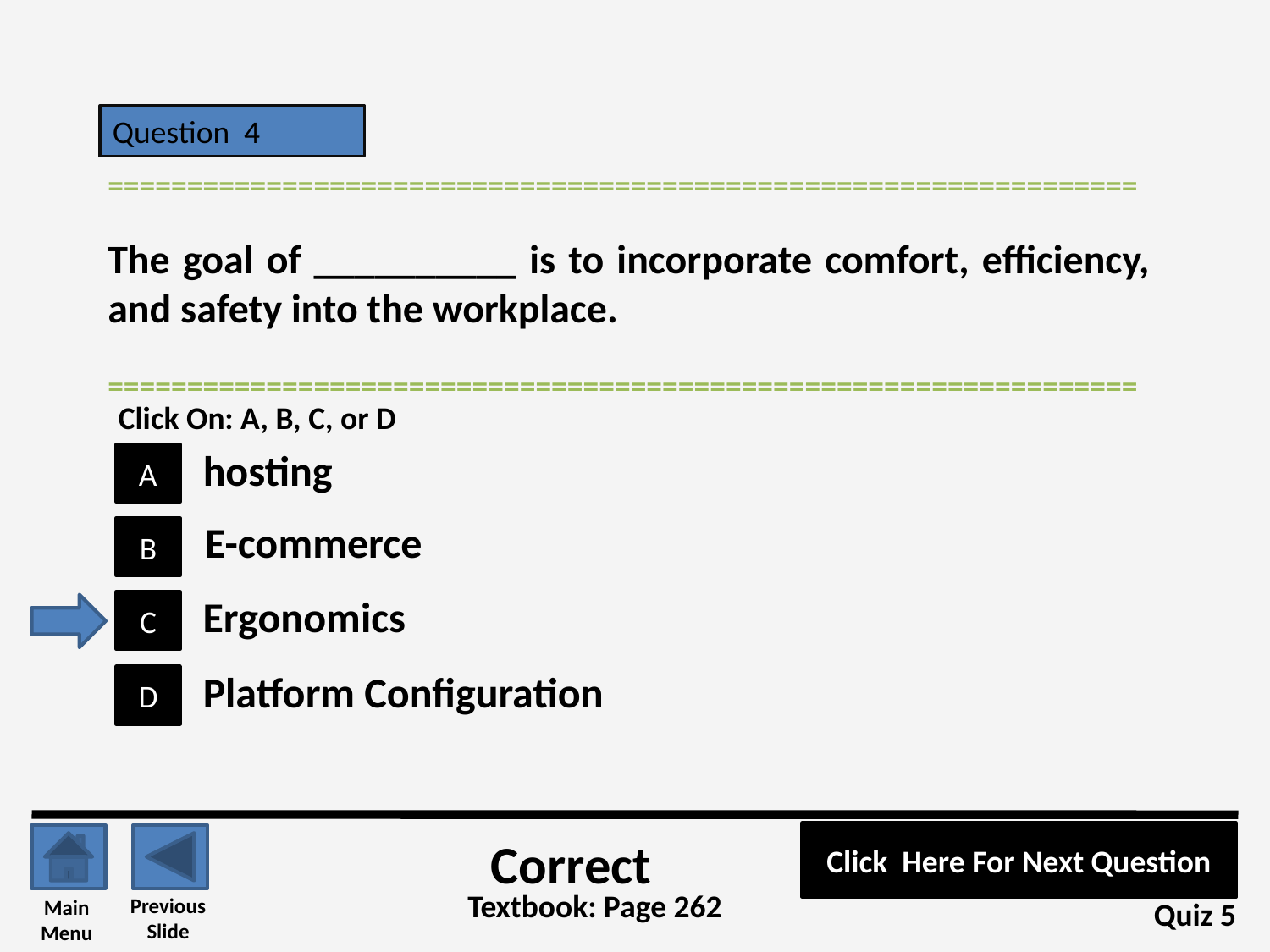

Question  4
=================================================================
The goal of __________ is to incorporate comfort, efficiency, and safety into the workplace.
=================================================================
Click On: A, B, C, or D
hosting
A
E-commerce
B
Ergonomics
C

Platform Configuration
D
Click  Here For Next Question

Correct
Textbook: Page 262
Previous
Slide
Main
Menu
Quiz 5